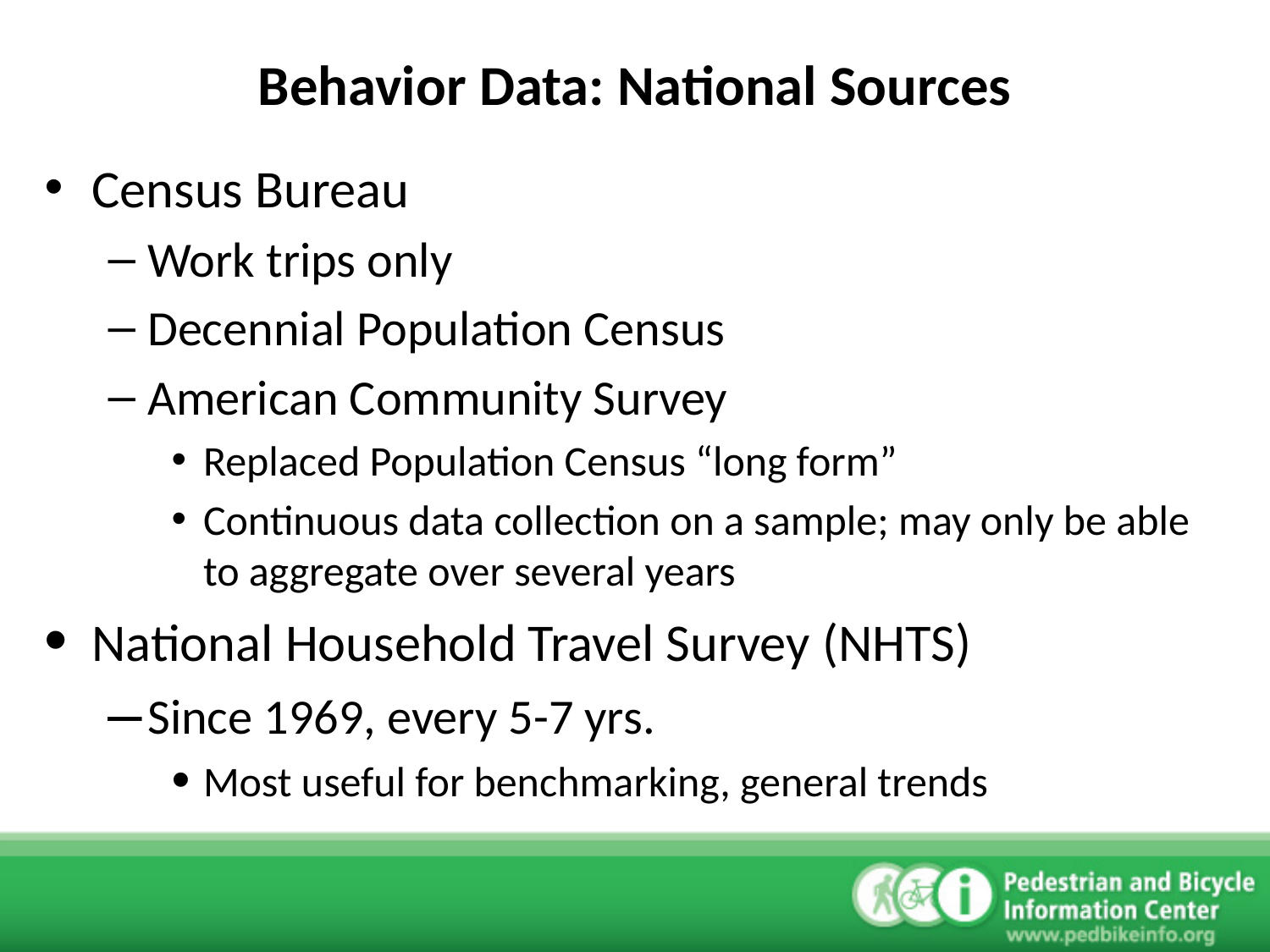

Behavior Data: National Sources
Census Bureau
Work trips only
Decennial Population Census
American Community Survey
Replaced Population Census “long form”
Continuous data collection on a sample; may only be able to aggregate over several years
National Household Travel Survey (NHTS)
Since 1969, every 5-7 yrs.
Most useful for benchmarking, general trends